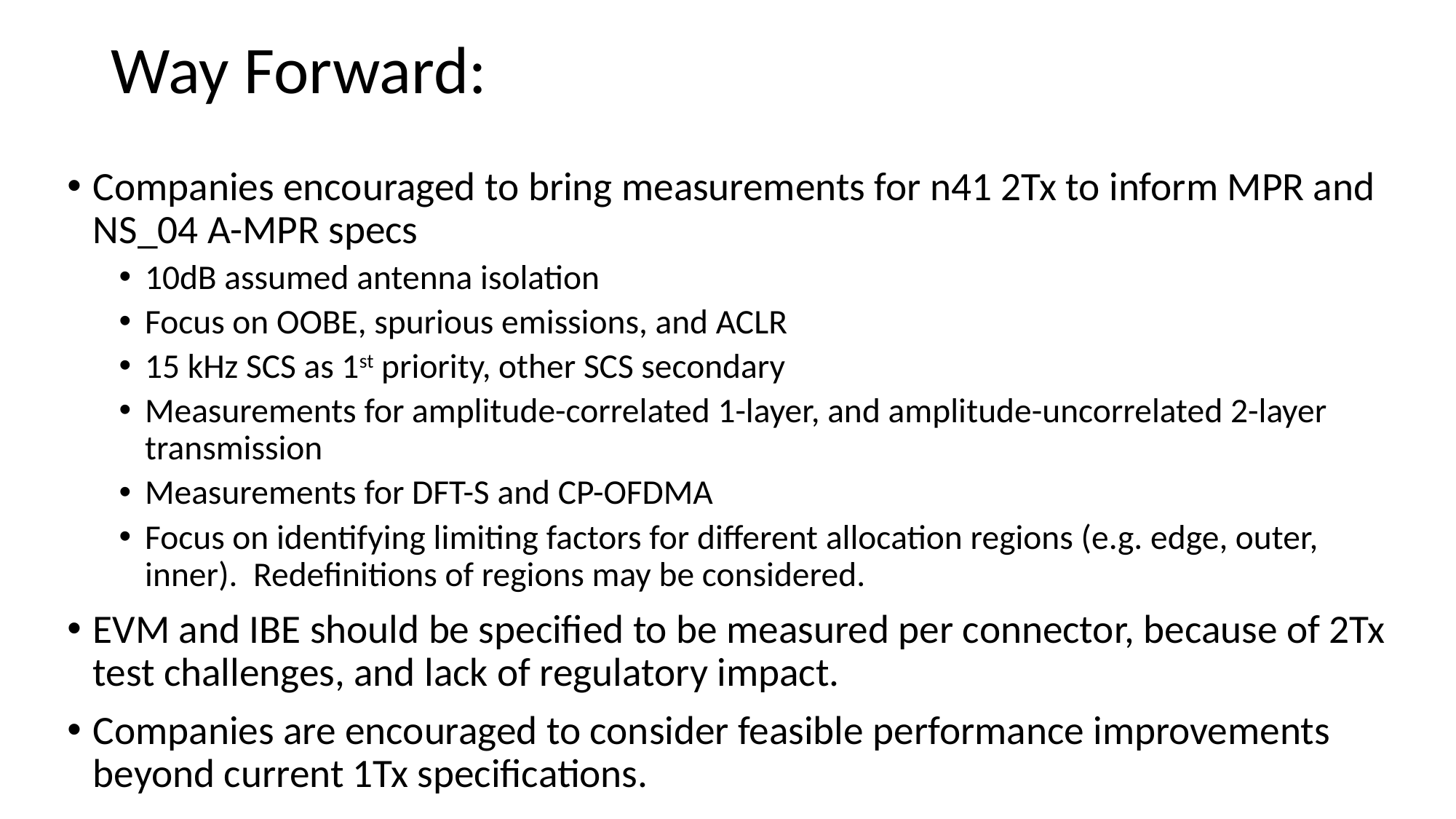

Way Forward:
Companies encouraged to bring measurements for n41 2Tx to inform MPR and NS_04 A-MPR specs
10dB assumed antenna isolation
Focus on OOBE, spurious emissions, and ACLR
15 kHz SCS as 1st priority, other SCS secondary
Measurements for amplitude-correlated 1-layer, and amplitude-uncorrelated 2-layer transmission
Measurements for DFT-S and CP-OFDMA
Focus on identifying limiting factors for different allocation regions (e.g. edge, outer, inner).  Redefinitions of regions may be considered.
EVM and IBE should be specified to be measured per connector, because of 2Tx test challenges, and lack of regulatory impact.
Companies are encouraged to consider feasible performance improvements beyond current 1Tx specifications.